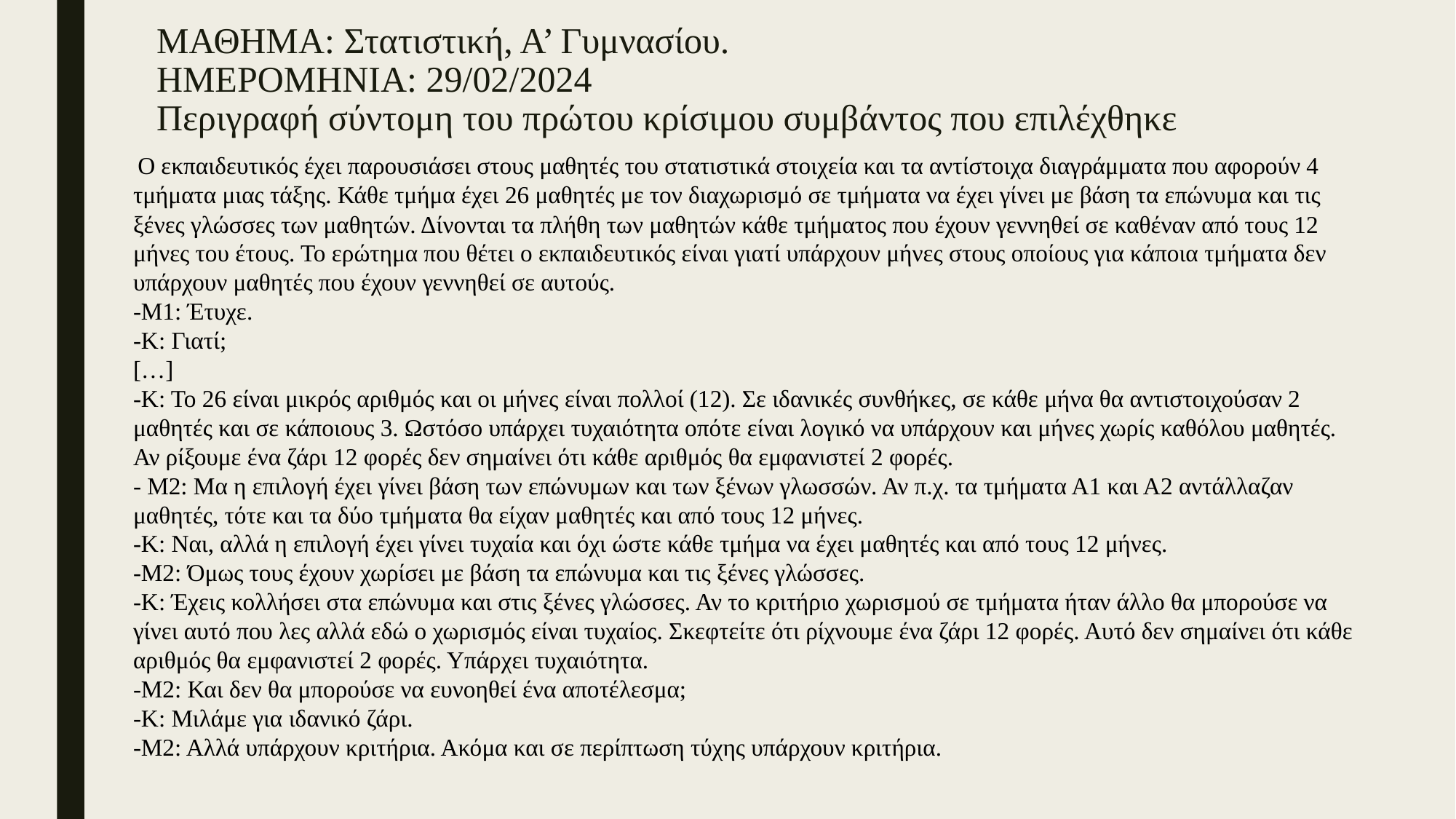

# ΜΑΘΗΜΑ: Στατιστική, Α’ Γυμνασίου. ΗΜΕΡΟΜΗΝΙΑ: 29/02/2024 Περιγραφή σύντομη του πρώτου κρίσιμου συμβάντος που επιλέχθηκε
 Ο εκπαιδευτικός έχει παρουσιάσει στους μαθητές του στατιστικά στοιχεία και τα αντίστοιχα διαγράμματα που αφορούν 4 τμήματα μιας τάξης. Κάθε τμήμα έχει 26 μαθητές με τον διαχωρισμό σε τμήματα να έχει γίνει με βάση τα επώνυμα και τις ξένες γλώσσες των μαθητών. Δίνονται τα πλήθη των μαθητών κάθε τμήματος που έχουν γεννηθεί σε καθέναν από τους 12 μήνες του έτους. Το ερώτημα που θέτει ο εκπαιδευτικός είναι γιατί υπάρχουν μήνες στους οποίους για κάποια τμήματα δεν υπάρχουν μαθητές που έχουν γεννηθεί σε αυτούς.
-Μ1: Έτυχε.
-Κ: Γιατί;
[…]
-Κ: Το 26 είναι μικρός αριθμός και οι μήνες είναι πολλοί (12). Σε ιδανικές συνθήκες, σε κάθε μήνα θα αντιστοιχούσαν 2 μαθητές και σε κάποιους 3. Ωστόσο υπάρχει τυχαιότητα οπότε είναι λογικό να υπάρχουν και μήνες χωρίς καθόλου μαθητές. Αν ρίξουμε ένα ζάρι 12 φορές δεν σημαίνει ότι κάθε αριθμός θα εμφανιστεί 2 φορές.
- Μ2: Μα η επιλογή έχει γίνει βάση των επώνυμων και των ξένων γλωσσών. Αν π.χ. τα τμήματα Α1 και Α2 αντάλλαζαν μαθητές, τότε και τα δύο τμήματα θα είχαν μαθητές και από τους 12 μήνες.
-Κ: Ναι, αλλά η επιλογή έχει γίνει τυχαία και όχι ώστε κάθε τμήμα να έχει μαθητές και από τους 12 μήνες.
-Μ2: Όμως τους έχουν χωρίσει με βάση τα επώνυμα και τις ξένες γλώσσες.
-Κ: Έχεις κολλήσει στα επώνυμα και στις ξένες γλώσσες. Αν το κριτήριο χωρισμού σε τμήματα ήταν άλλο θα μπορούσε να γίνει αυτό που λες αλλά εδώ ο χωρισμός είναι τυχαίος. Σκεφτείτε ότι ρίχνουμε ένα ζάρι 12 φορές. Αυτό δεν σημαίνει ότι κάθε αριθμός θα εμφανιστεί 2 φορές. Υπάρχει τυχαιότητα.
-Μ2: Και δεν θα μπορούσε να ευνοηθεί ένα αποτέλεσμα;
-Κ: Μιλάμε για ιδανικό ζάρι.
-Μ2: Αλλά υπάρχουν κριτήρια. Ακόμα και σε περίπτωση τύχης υπάρχουν κριτήρια.